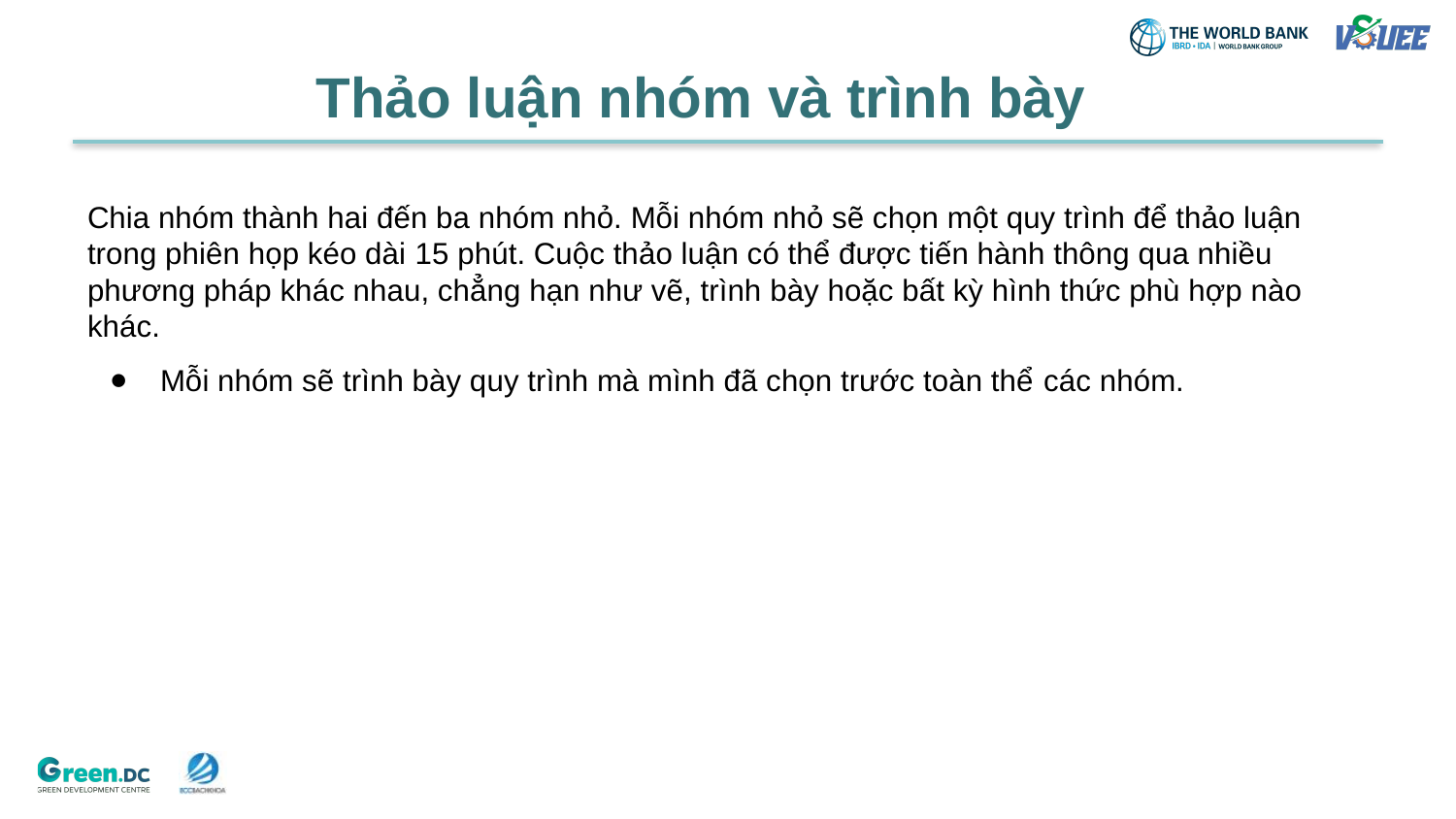

# Thảo luận nhóm và trình bày
Chia nhóm thành hai đến ba nhóm nhỏ. Mỗi nhóm nhỏ sẽ chọn một quy trình để thảo luận trong phiên họp kéo dài 15 phút. Cuộc thảo luận có thể được tiến hành thông qua nhiều phương pháp khác nhau, chẳng hạn như vẽ, trình bày hoặc bất kỳ hình thức phù hợp nào khác.
Mỗi nhóm sẽ trình bày quy trình mà mình đã chọn trước toàn thể các nhóm.